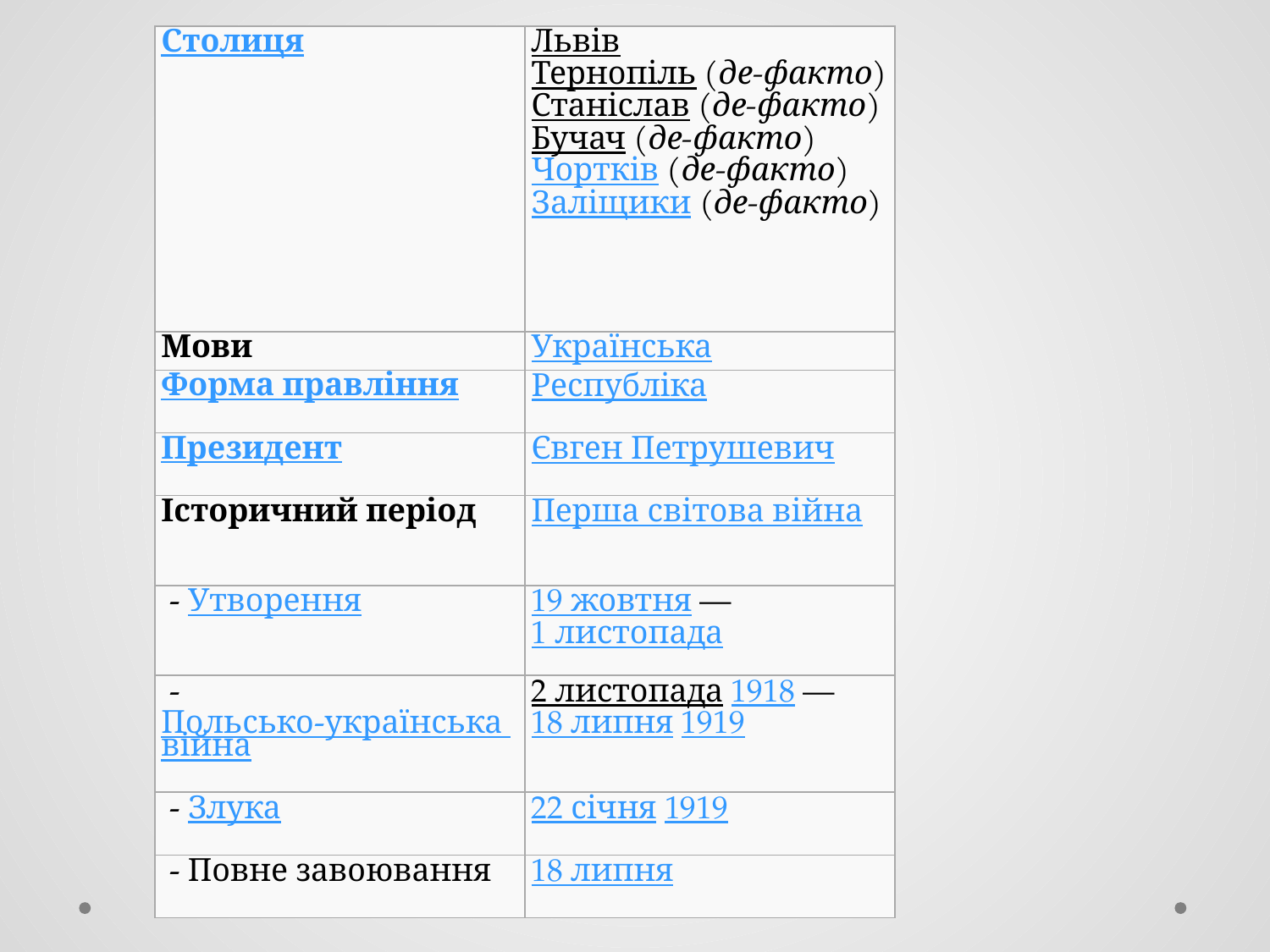

| Столиця | Львів Тернопіль (де-факто) Станіслав (де-факто) Бучач (де-факто) Чортків (де-факто) Заліщики (де-факто) |
| --- | --- |
| Мови | Українська |
| Форма правління | Республіка |
| Президент | Євген Петрушевич |
| Історичний період | Перша світова війна |
| - Утворення | 19 жовтня — 1 листопада |
| - Польсько-українська війна | 2 листопада 1918 — 18 липня 1919 |
| - Злука | 22 січня 1919 |
| - Повне завоювання | 18 липня |